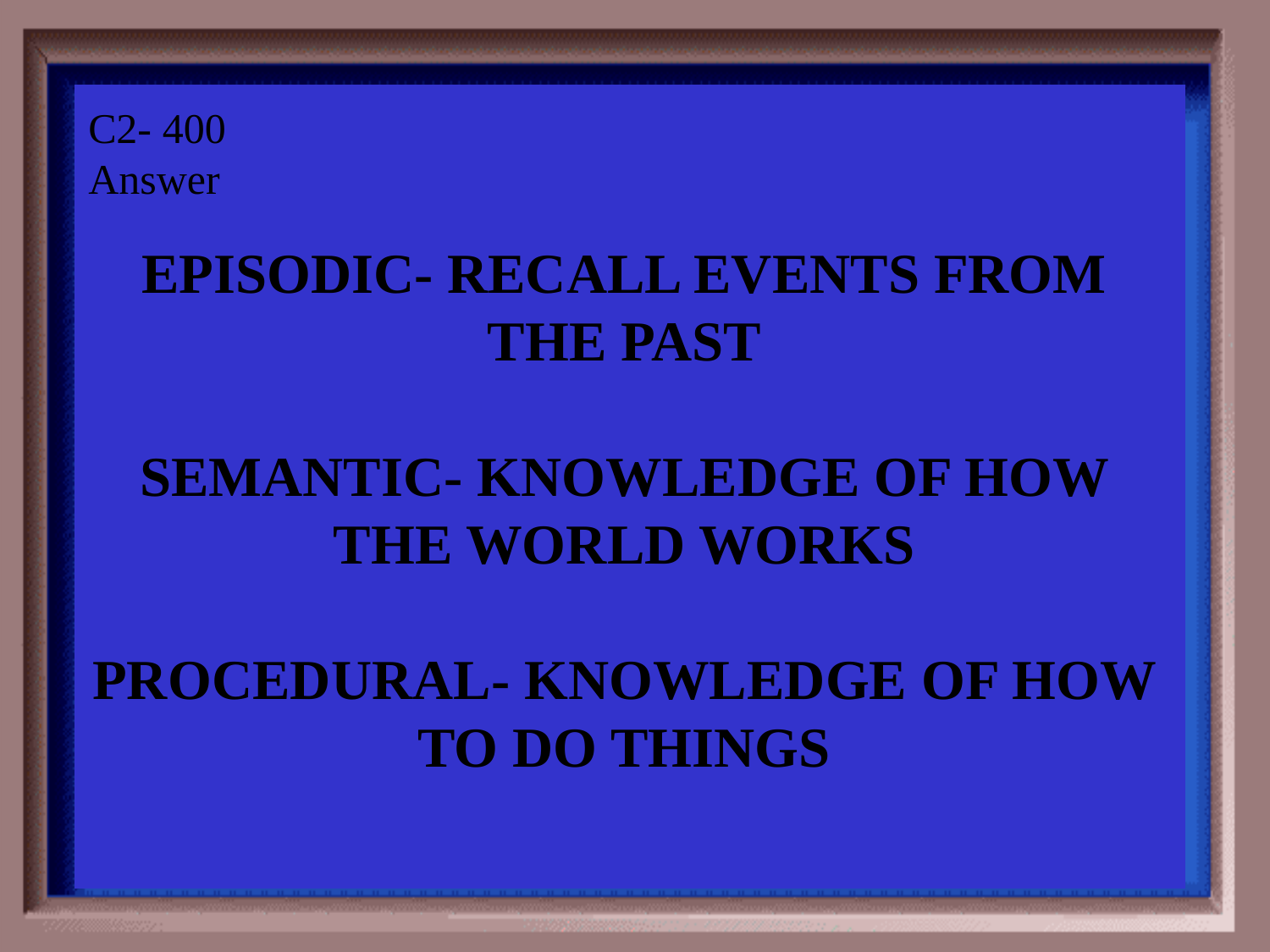

Category #2 $400 Question

Episodic- recall events from the past

Semantic- knowledge of how the world works

Procedural- knowledge of how to do things

C2- 400
Answer